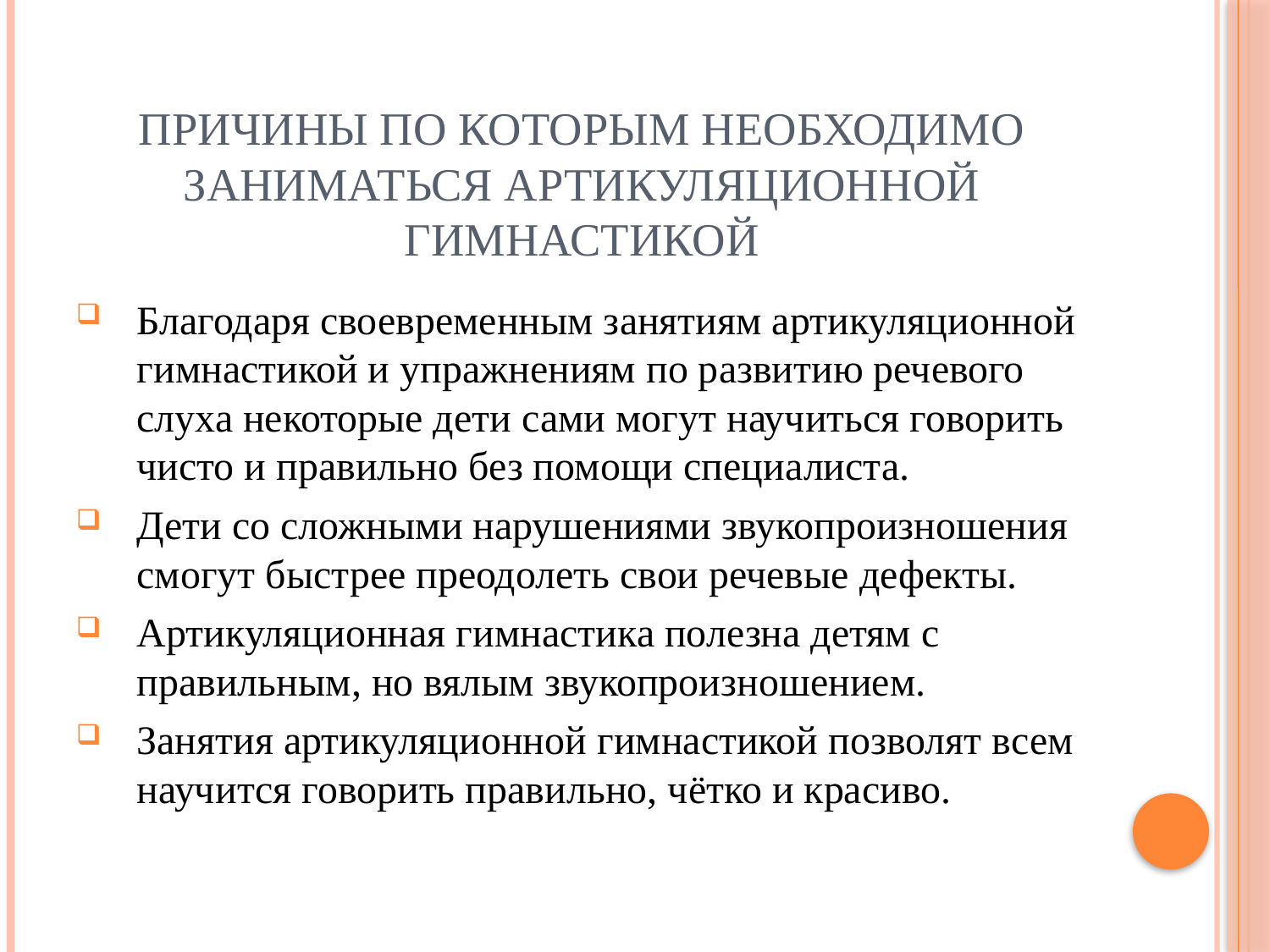

# Причины по которым необходимо заниматься артикуляционной гимнастикой
Благодаря своевременным занятиям артикуляционной гимнастикой и упражнениям по развитию речевого слуха некоторые дети сами могут научиться говорить чисто и правильно без помощи специалиста.
Дети со сложными нарушениями звукопроизношения смогут быстрее преодолеть свои речевые дефекты.
Артикуляционная гимнастика полезна детям с правильным, но вялым звукопроизношением.
Занятия артикуляционной гимнастикой позволят всем научится говорить правильно, чётко и красиво.